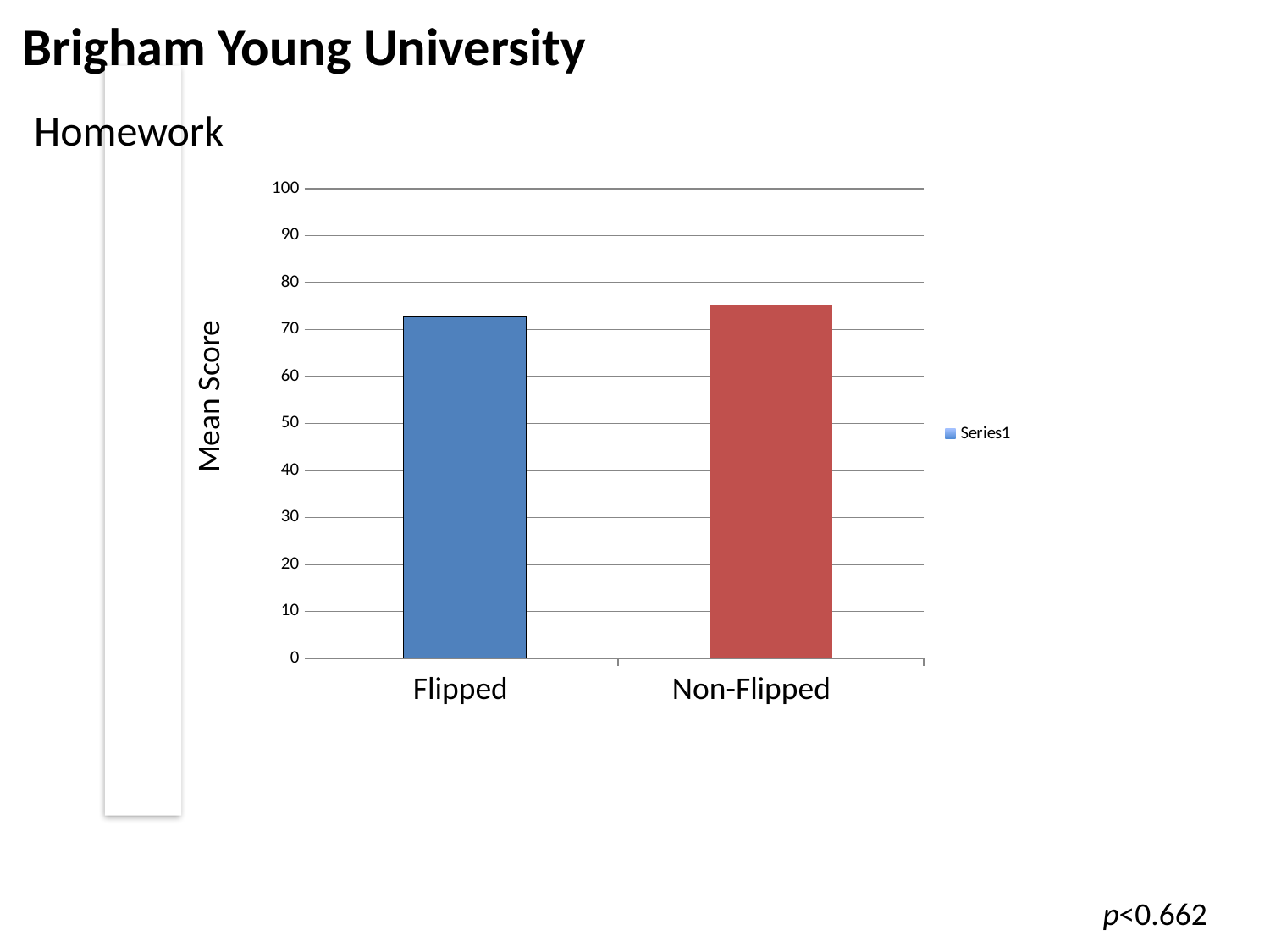

Brigham Young University

Homework

### Chart

| Category |  |
|---|---|
| Flipped | 72.6 |
| Non-Flipped | 75.2 |
Mean Score
Flipped
Non-Flipped
p<0.662